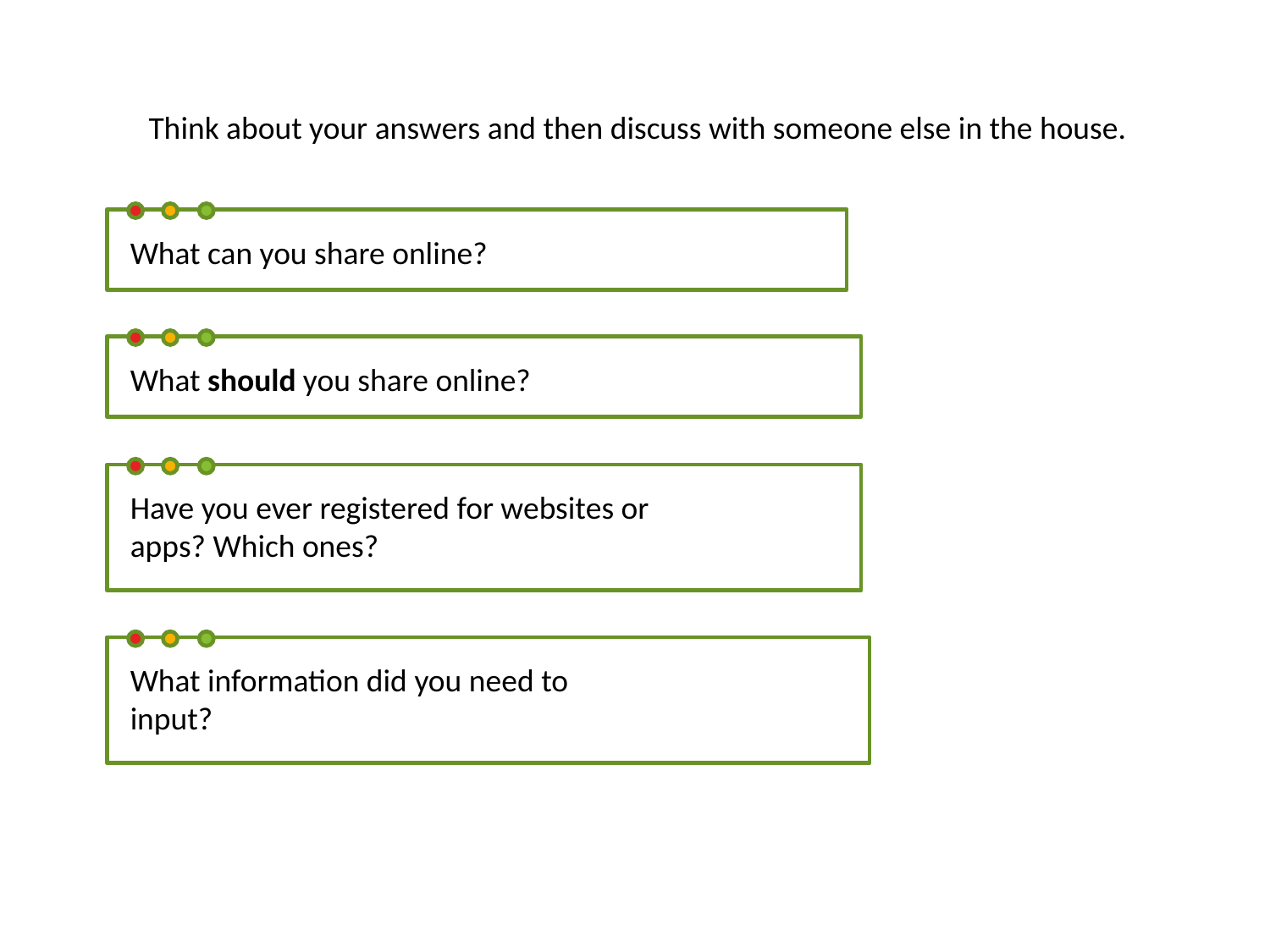

Think about your answers and then discuss with someone else in the house.

What can you share online?

What should you share online?

Have you ever registered for websites or apps? Which ones?

What information did you need to input?